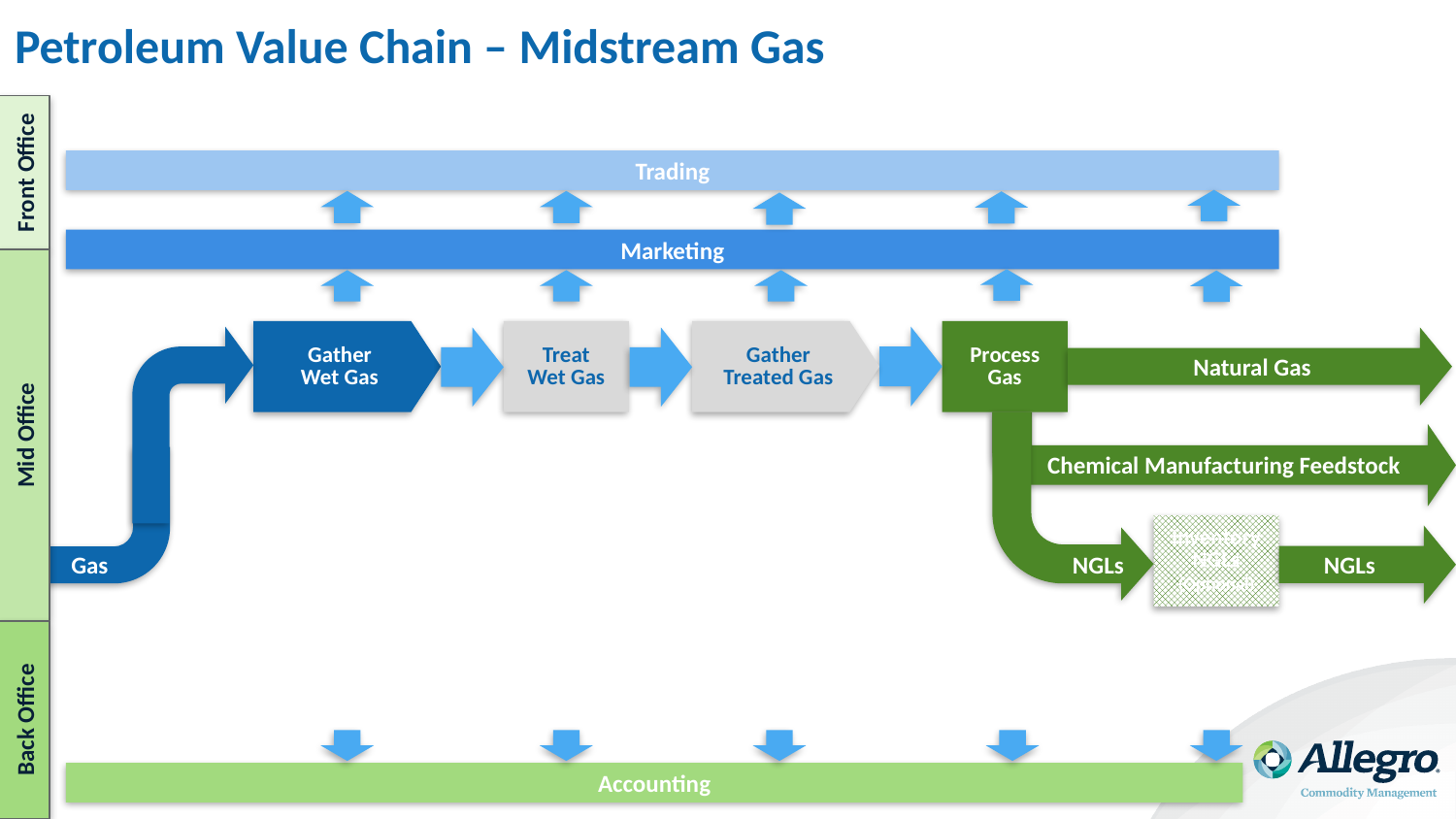

# Petroleum Value Chain – Midstream Gas
Front Office
Trading

Marketing

Treat
Wet Gas
Gather
Wet Gas
Gather
Treated Gas
Process
Gas

Natural Gas
Mid Office

Chemical Manufacturing Feedstock

Inventory
NGLs
(Optional)

Gas
NGLs
NGLs
Back Office

Accounting